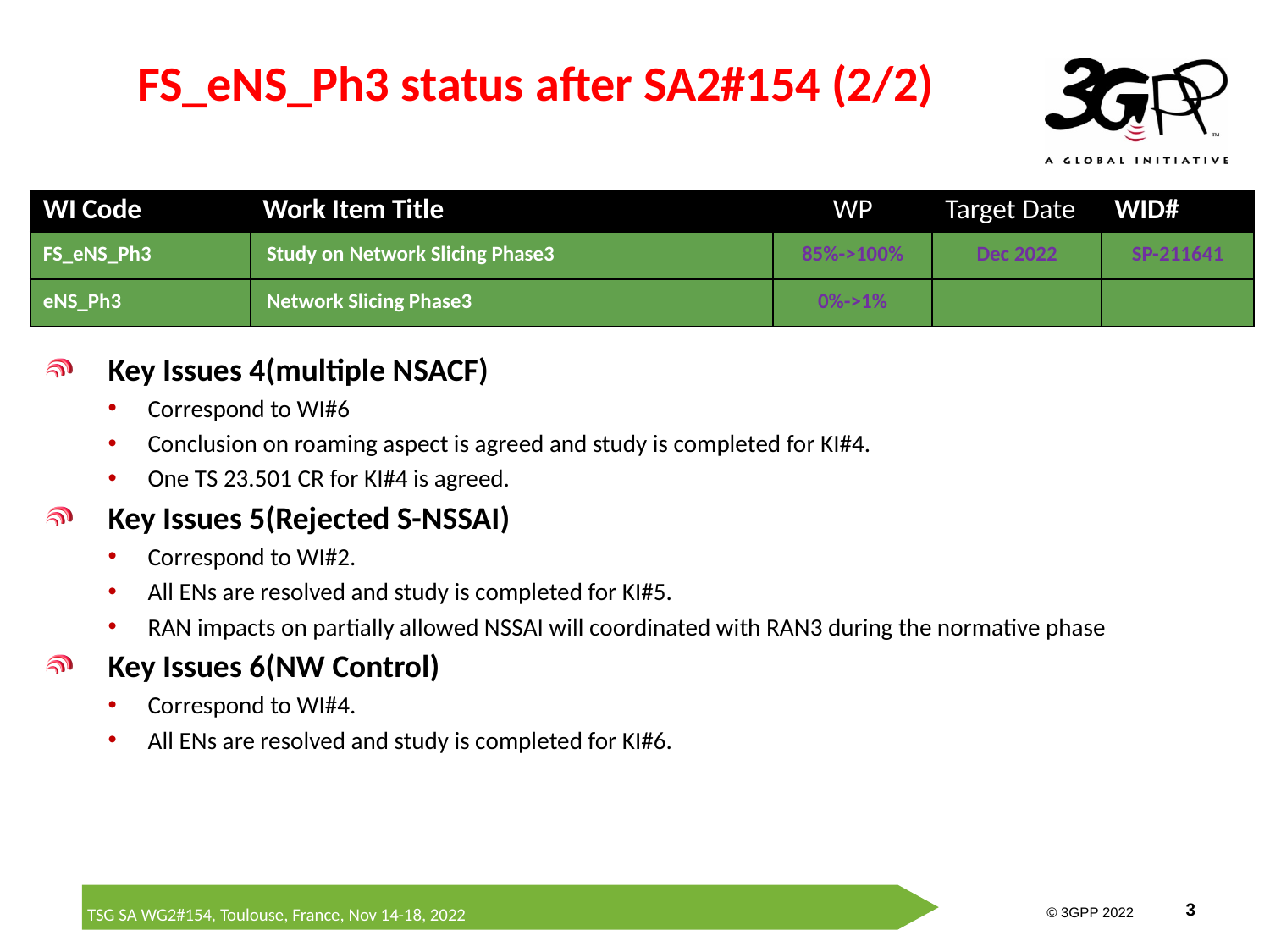

# FS_eNS_Ph3 status after SA2#154 (2/2)
| WI Code | Work Item Title | WP | Target Date | WID# |
| --- | --- | --- | --- | --- |
| FS\_eNS\_Ph3 | Study on Network Slicing Phase3 | 85%->100% | Dec 2022 | SP-211641 |
| eNS\_Ph3 | Network Slicing Phase3 | 0%->1% |  |  |
Key Issues 4(multiple NSACF)
Correspond to WI#6
Conclusion on roaming aspect is agreed and study is completed for KI#4.
One TS 23.501 CR for KI#4 is agreed.
Key Issues 5(Rejected S-NSSAI)
Correspond to WI#2.
All ENs are resolved and study is completed for KI#5.
RAN impacts on partially allowed NSSAI will coordinated with RAN3 during the normative phase
Key Issues 6(NW Control)
Correspond to WI#4.
All ENs are resolved and study is completed for KI#6.